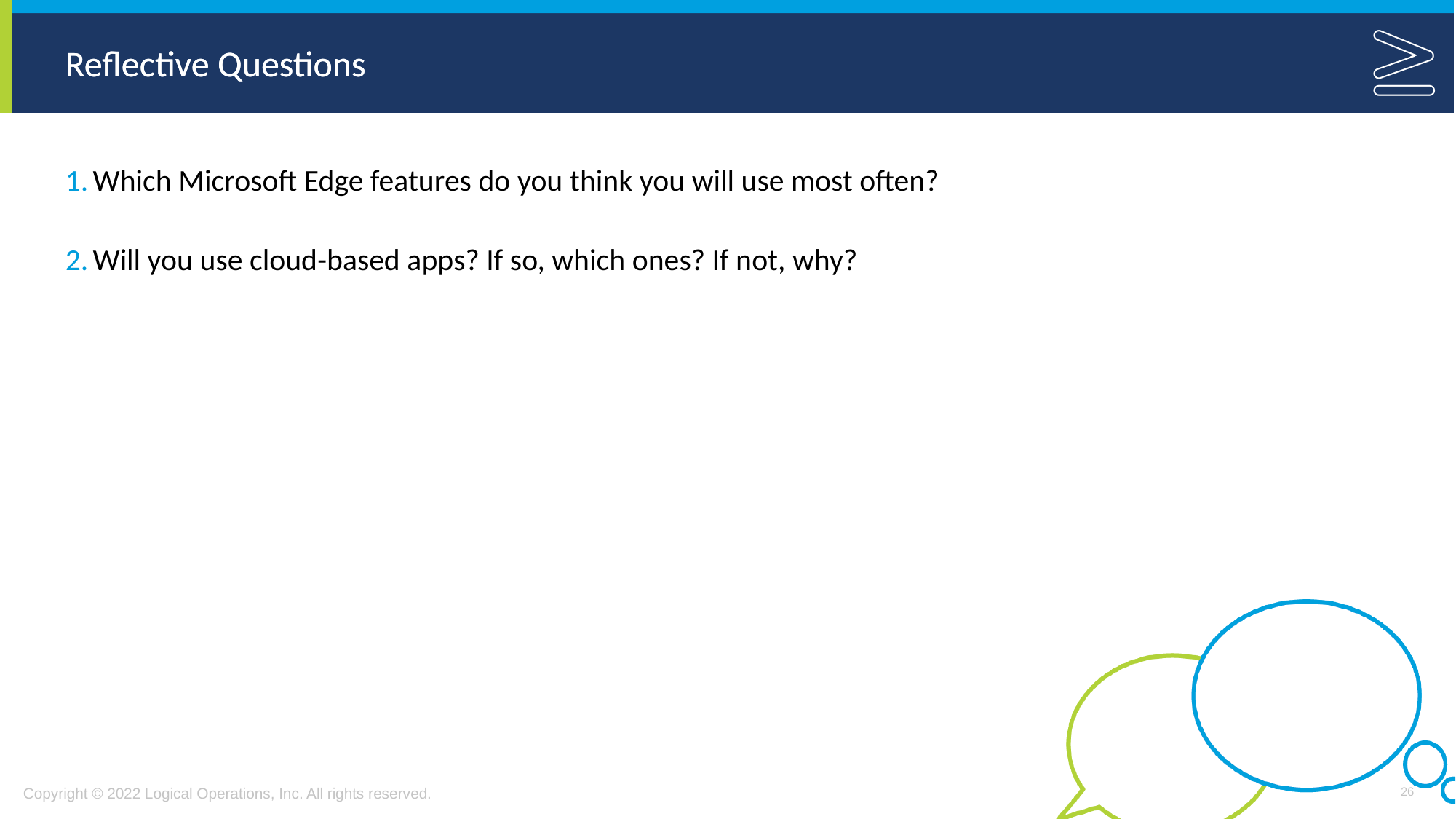

Which Microsoft Edge features do you think you will use most often?
Will you use cloud-based apps? If so, which ones? If not, why?
26